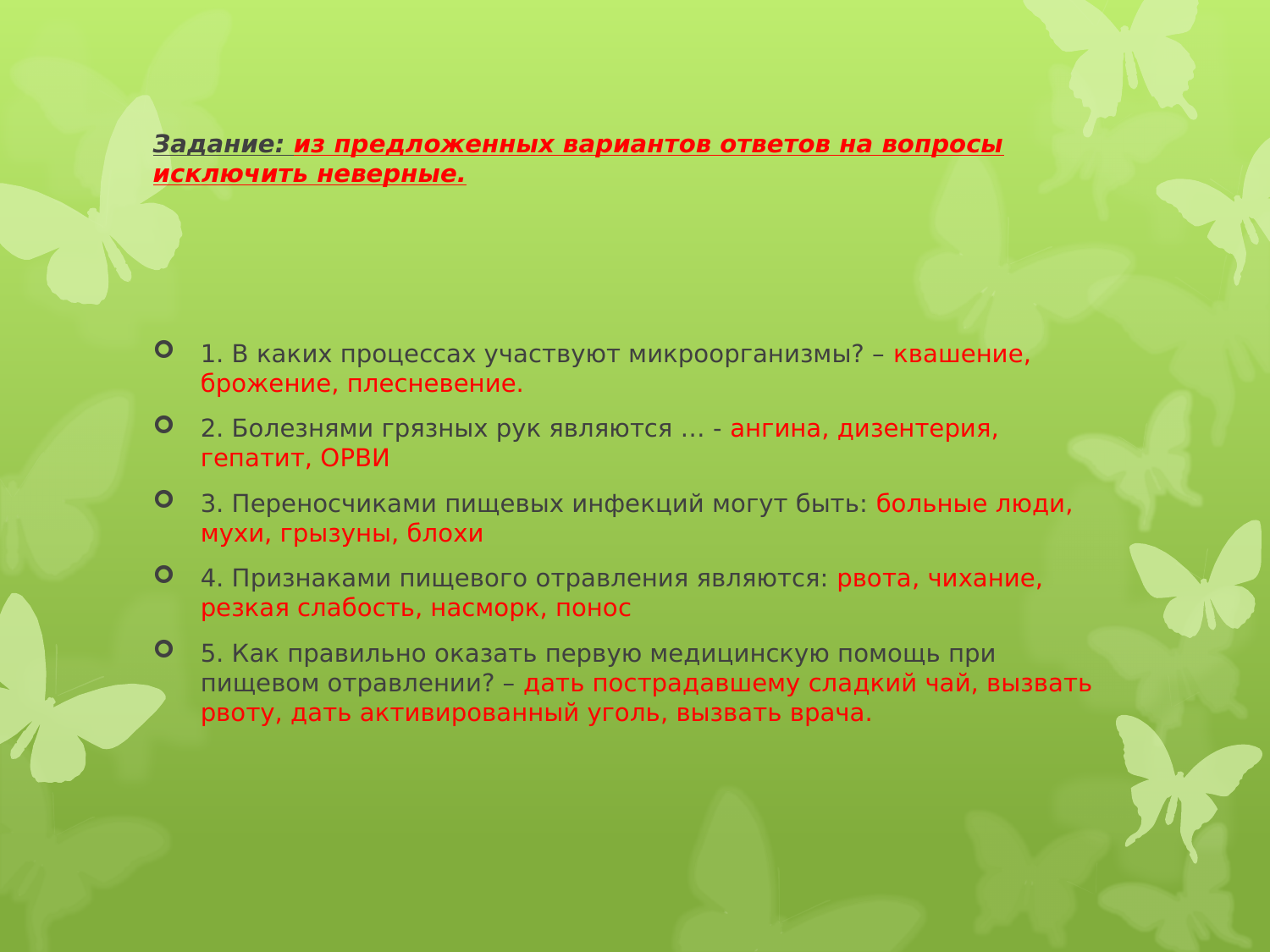

# Задание: из предложенных вариантов ответов на вопросы исключить неверные.
1. В каких процессах участвуют микроорганизмы? – квашение, брожение, плесневение.
2. Болезнями грязных рук являются … - ангина, дизентерия, гепатит, ОРВИ
3. Переносчиками пищевых инфекций могут быть: больные люди, мухи, грызуны, блохи
4. Признаками пищевого отравления являются: рвота, чихание, резкая слабость, насморк, понос
5. Как правильно оказать первую медицинскую помощь при пищевом отравлении? – дать пострадавшему сладкий чай, вызвать рвоту, дать активированный уголь, вызвать врача.